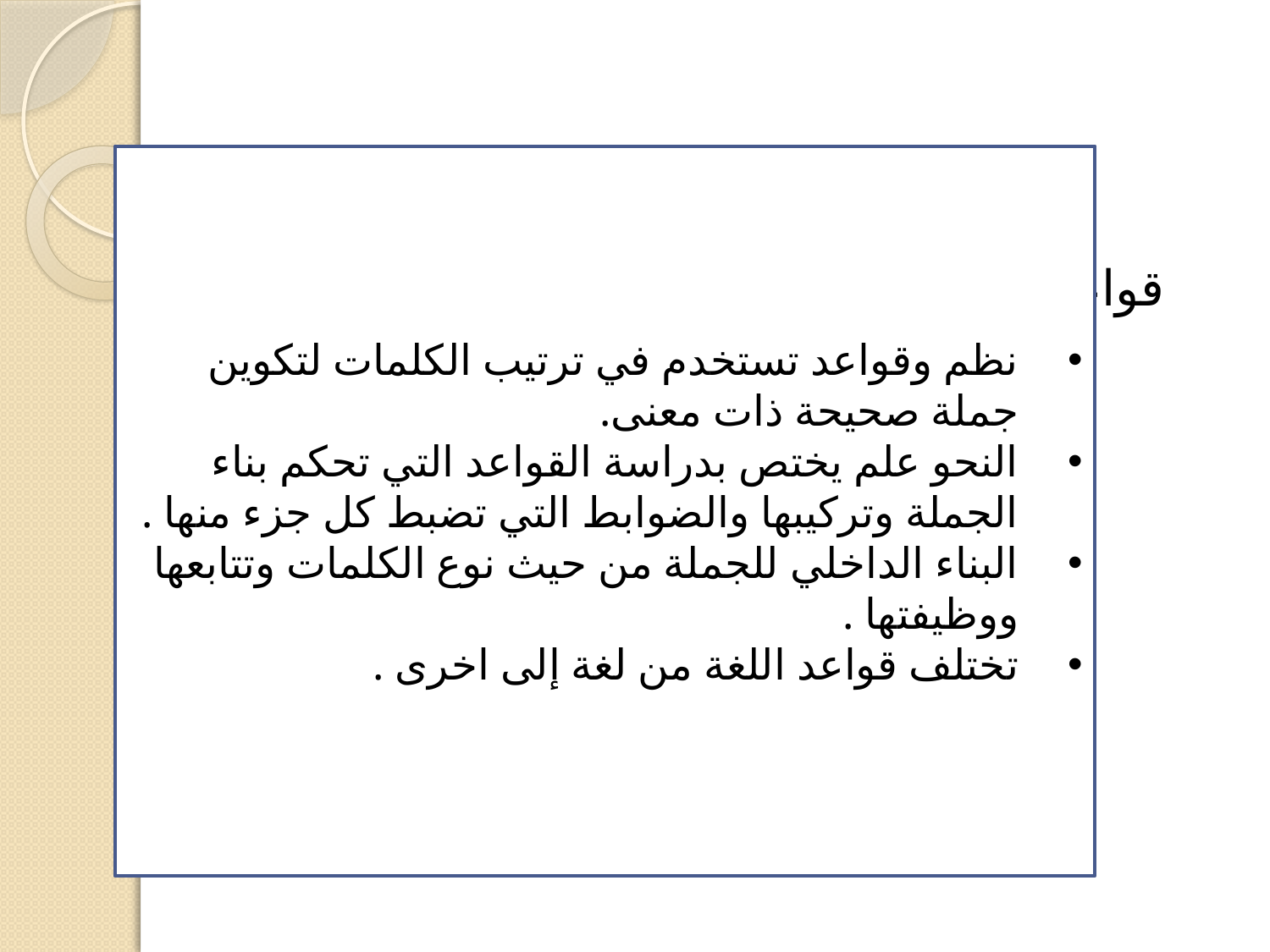

نظم وقواعد تستخدم في ترتيب الكلمات لتكوين جملة صحيحة ذات معنى.
النحو علم يختص بدراسة القواعد التي تحكم بناء الجملة وتركيبها والضوابط التي تضبط كل جزء منها .
البناء الداخلي للجملة من حيث نوع الكلمات وتتابعها ووظيفتها .
تختلف قواعد اللغة من لغة إلى اخرى .
قواعد التركيب أو بناء الجملة او النسق النحوي